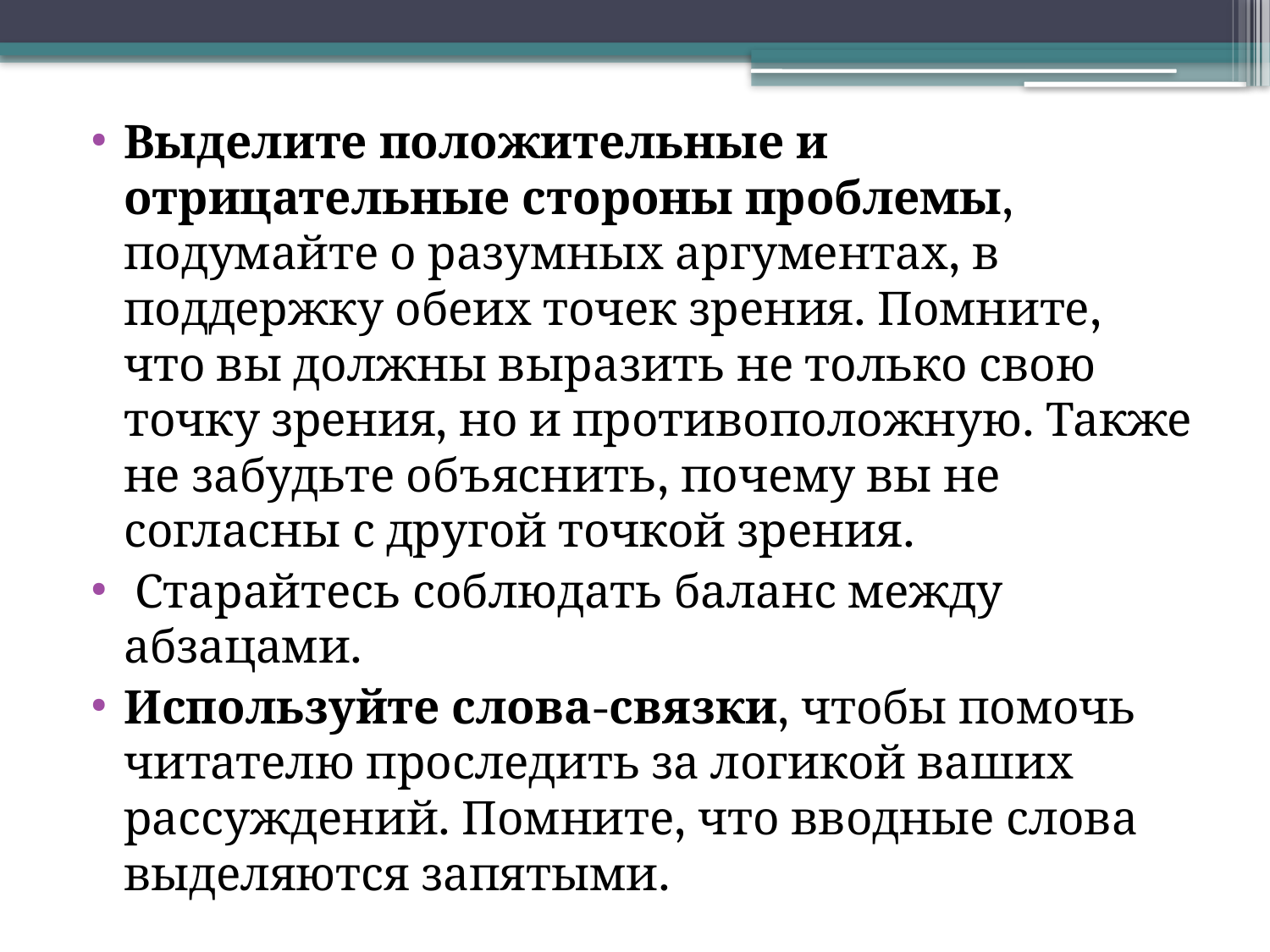

Выделите положительные и отрицательные стороны проблемы, подумайте о разумных аргументах, в поддержку обеих точек зрения. Помните, что вы должны выразить не только свою точку зрения, но и противоположную. Также не забудьте объяснить, почему вы не согласны с другой точкой зрения.
 Старайтесь соблюдать баланс между абзацами.
Используйте слова-связки, чтобы помочь читателю проследить за логикой ваших рассуждений. Помните, что вводные слова выделяются запятыми.